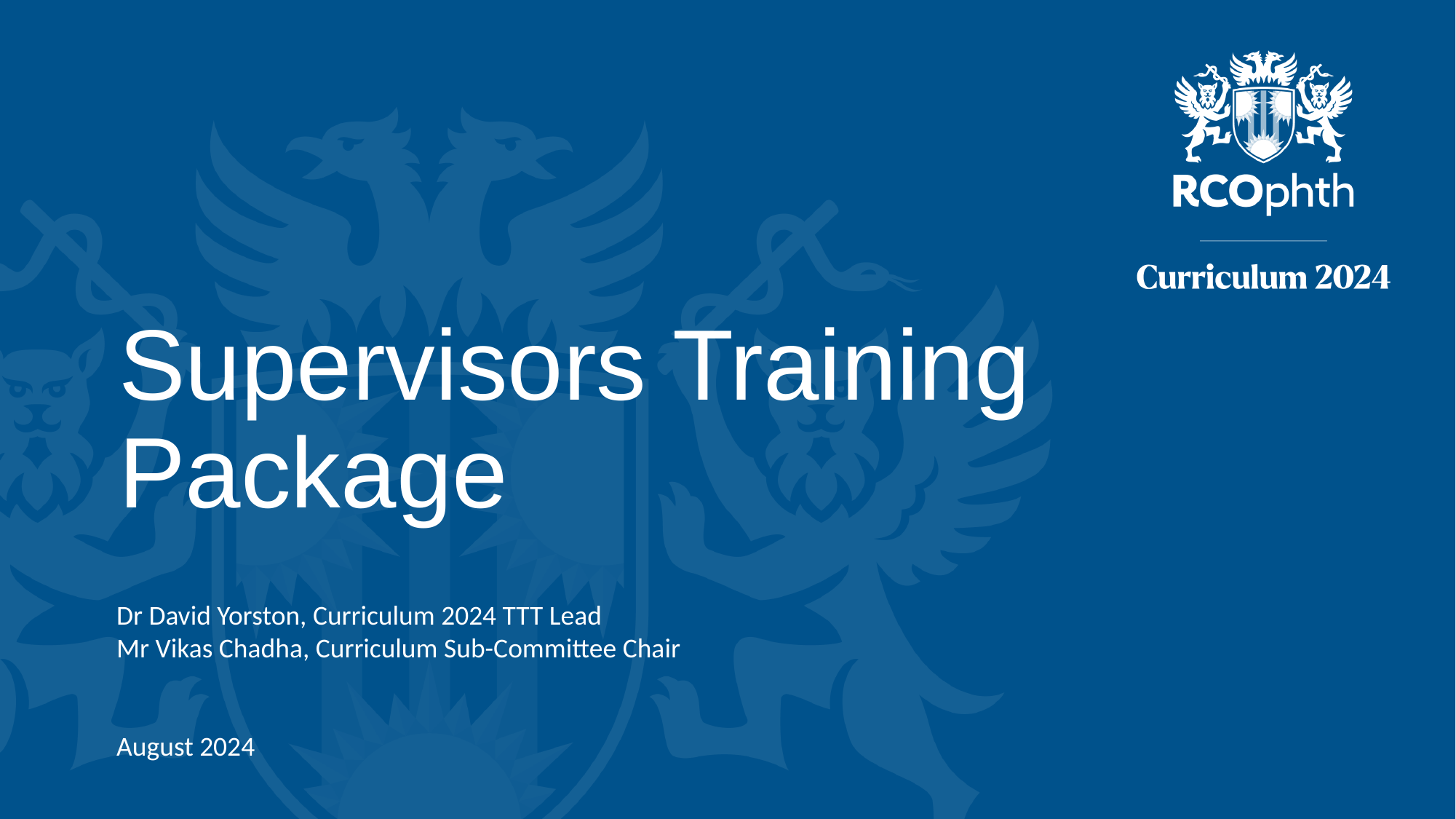

# Supervisors Training Package
Dr David Yorston, Curriculum 2024 TTT Lead
Mr Vikas Chadha, Curriculum Sub-Committee Chair

August 2024